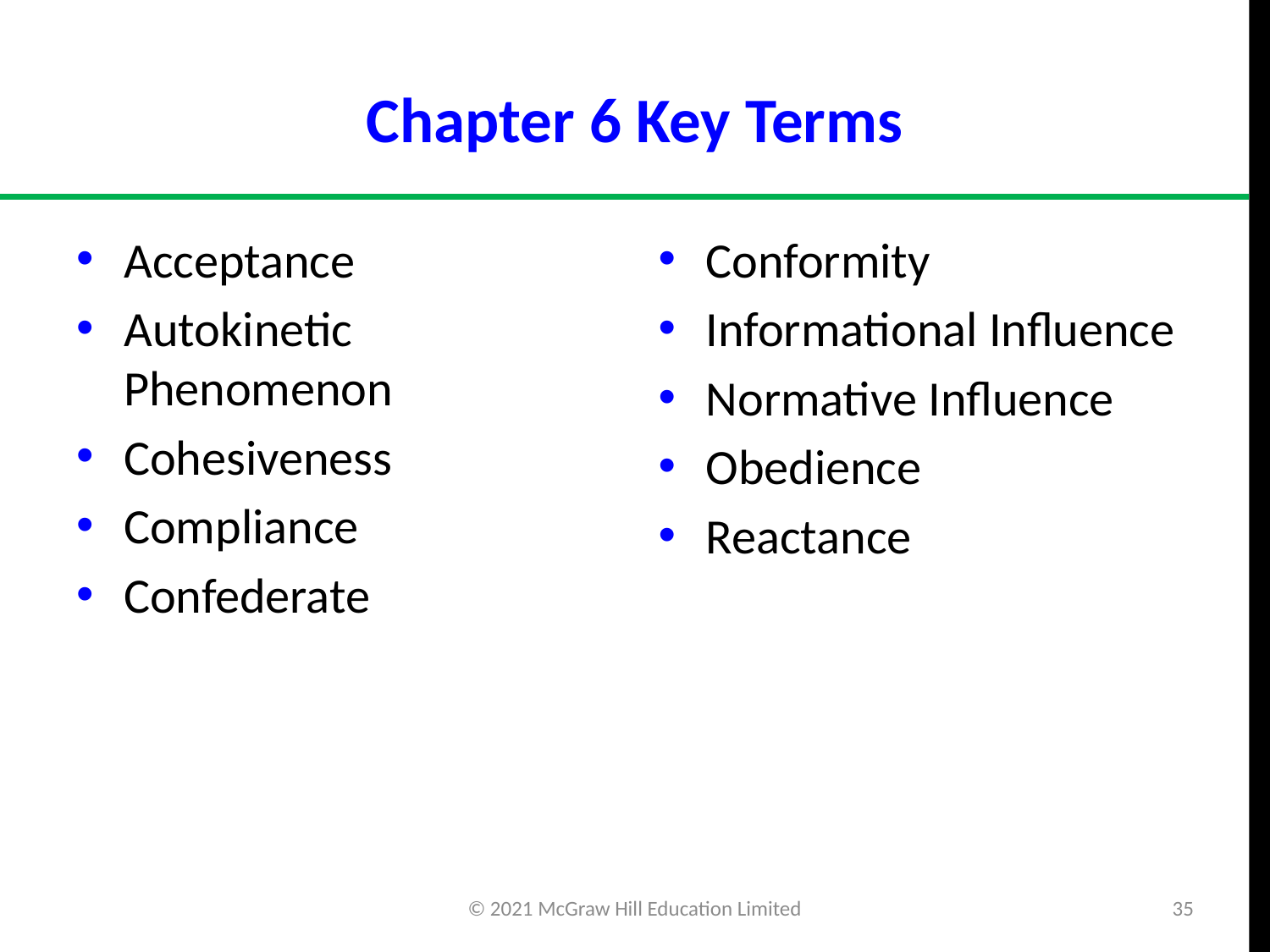

# Chapter 6 Key Terms
Acceptance
Autokinetic Phenomenon
Cohesiveness
Compliance
Confederate

Conformity
Informational Influence
Normative Influence
Obedience
Reactance
© 2021 McGraw Hill Education Limited
35